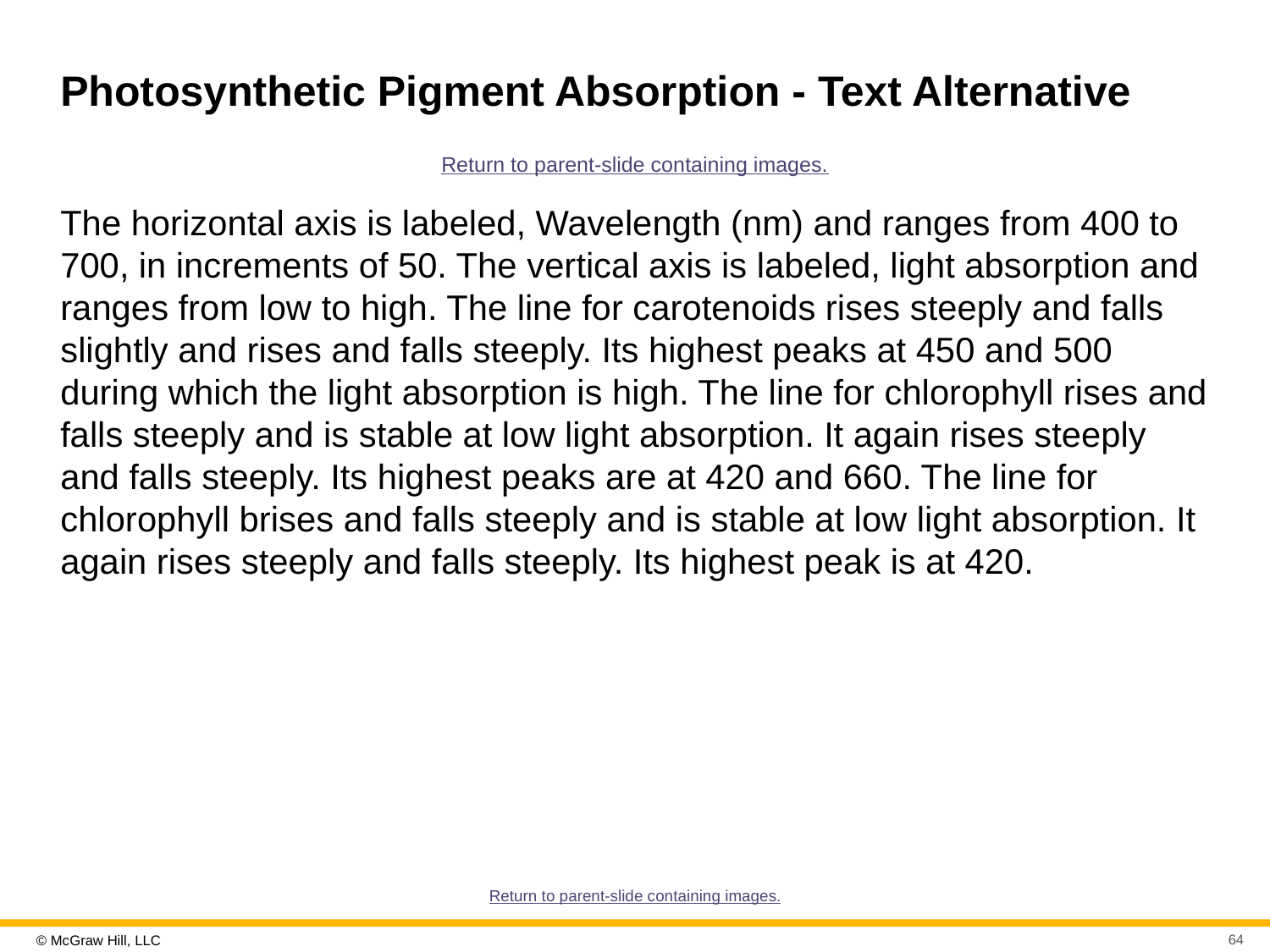

# Photosynthetic Pigment Absorption - Text Alternative
Return to parent-slide containing images.
The horizontal axis is labeled, Wavelength (nm) and ranges from 400 to 700, in increments of 50. The vertical axis is labeled, light absorption and ranges from low to high. The line for carotenoids rises steeply and falls slightly and rises and falls steeply. Its highest peaks at 450 and 500 during which the light absorption is high. The line for chlorophyll rises and falls steeply and is stable at low light absorption. It again rises steeply and falls steeply. Its highest peaks are at 420 and 660. The line for chlorophyll brises and falls steeply and is stable at low light absorption. It again rises steeply and falls steeply. Its highest peak is at 420.
Return to parent-slide containing images.
64